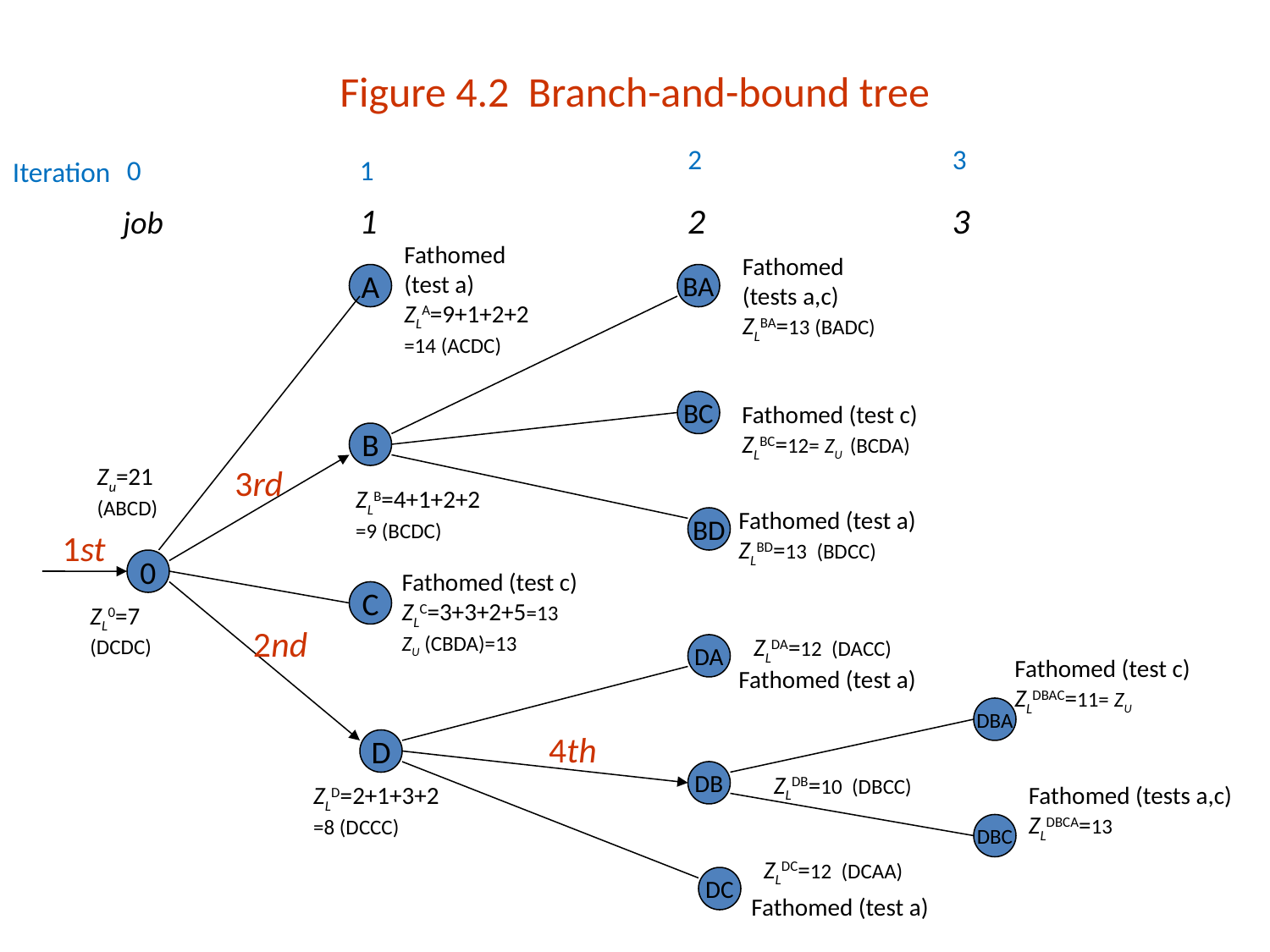

# Figure 4.2  Branch-and-bound tree
2
3
0
1
Iteration
1
2
3
job
Fathomed
(test a)
ZLA=9+1+2+2
=14 (ACDC)
Fathomed
(tests a,c)
ZLBA=13 (BADC)
A
BA

BC
Fathomed (test c)
ZLBC=12= ZU  (BCDA)

B
Zu=21
(ABCD)

3rd

ZLB=4+1+2+2
=9 (BCDC)
Fathomed (test a)
ZLBD=13  (BDCC)
BD
1st
0
Fathomed (test c)
ZLC=3+3+2+5=13
ZU (CBDA)=13

C
ZL0=7
(DCDC)
2nd
ZLDA=12  (DACC)
DA
Fathomed (test c)
ZLDBAC=11= ZU
Fathomed (test a)

DBA

4th
D

DB
ZLDB=10  (DBCC)
ZLD=2+1+3+2
=8 (DCCC)
Fathomed (tests a,c)
ZLDBCA=13

DBC
ZLDC=12  (DCAA)
DC
Fathomed (test a)